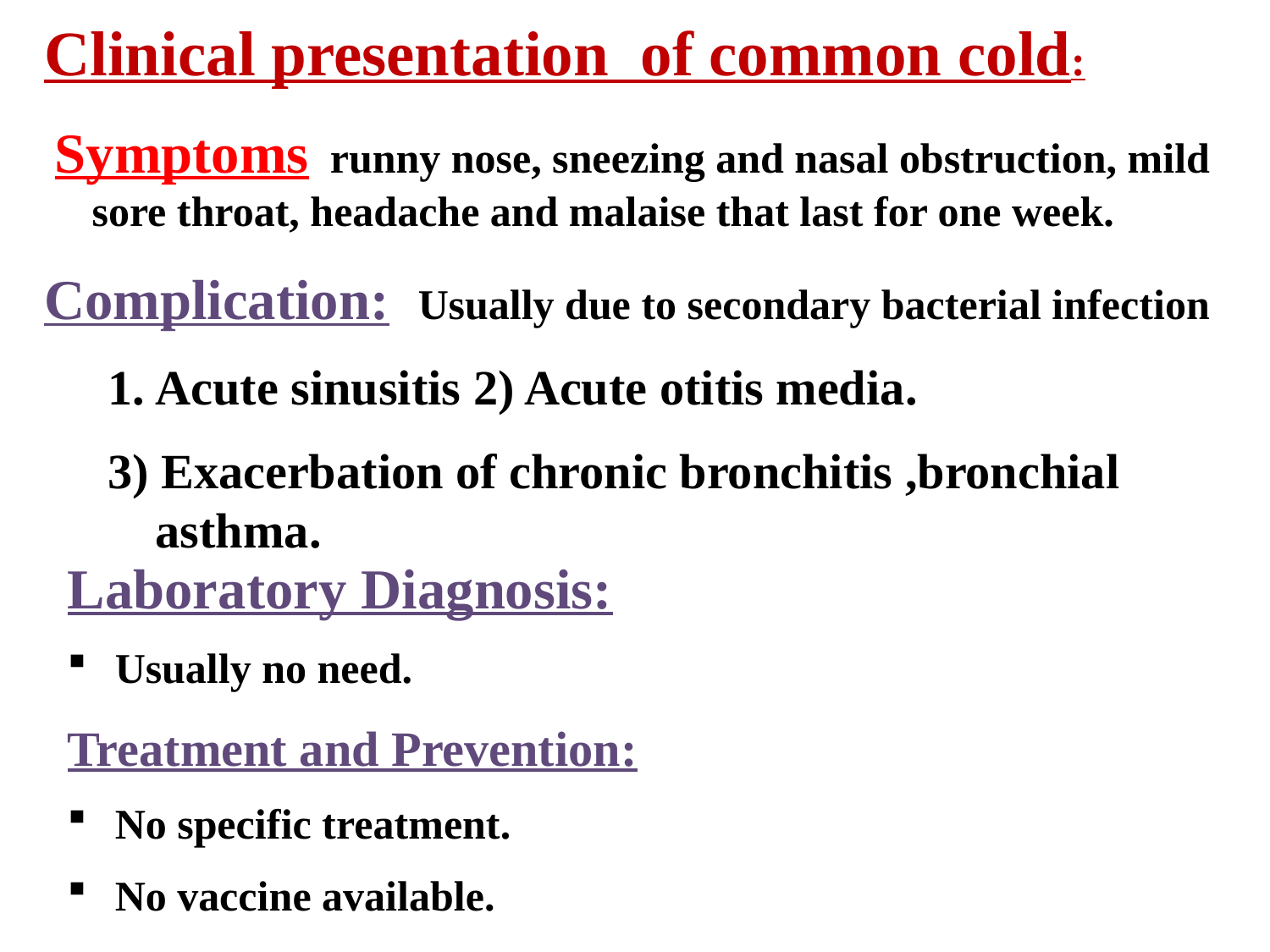

Clinical presentation  of common cold:
 Symptoms  runny nose, sneezing and nasal obstruction, mild sore throat, headache and malaise that last for one week.
Complication:  Usually due to secondary bacterial infection
Acute sinusitis 2) Acute otitis media.
3) Exacerbation of chronic bronchitis ,bronchial asthma.
Laboratory Diagnosis:
Usually no need.
Treatment and Prevention:
No specific treatment.
No vaccine available.